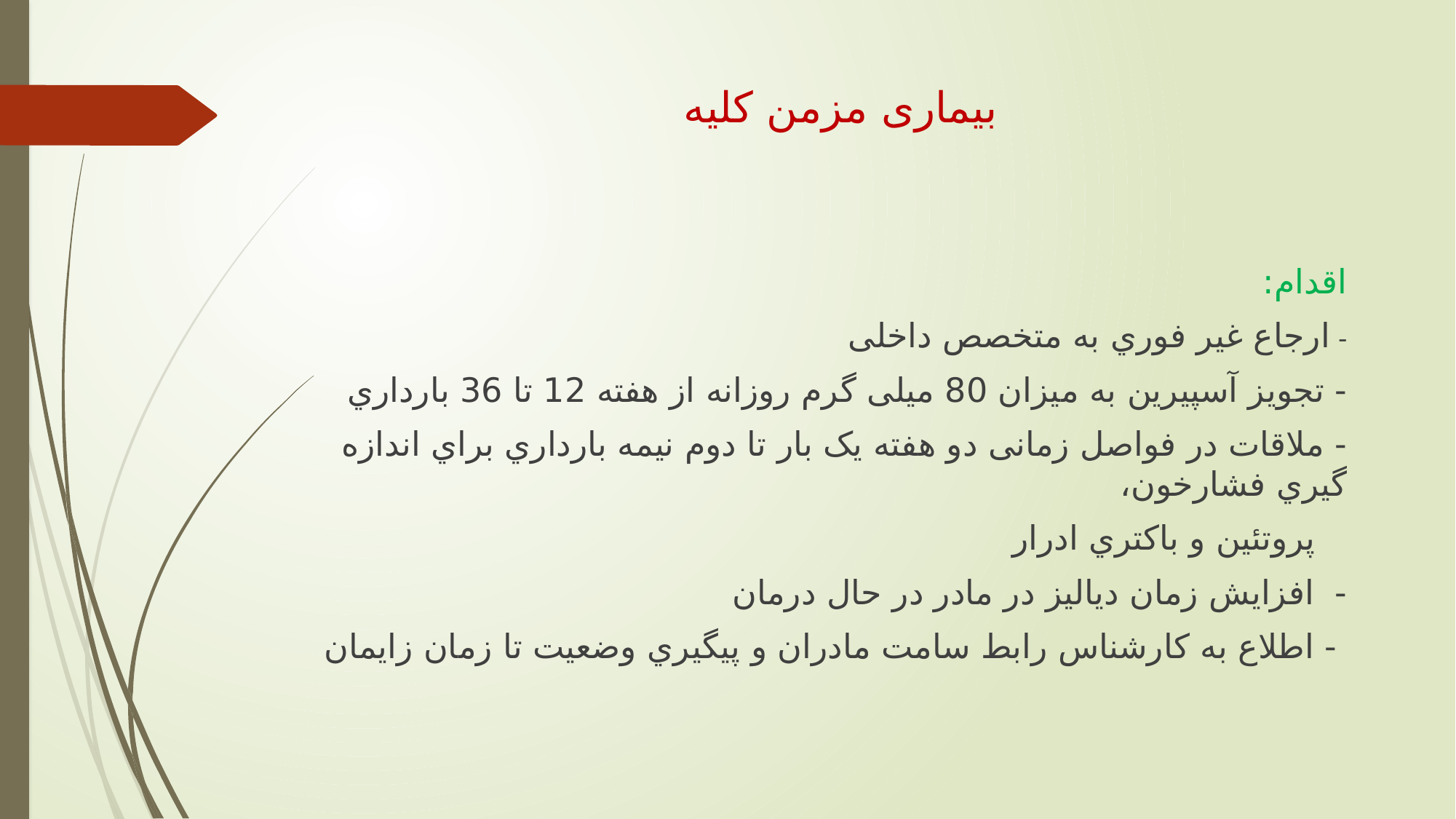

# بیماری مزمن کلیه
اقدام:
- ارجاع غیر فوري به متخصص داخلی
- تجويز آسپیرين به میزان 80 میلی گرم روزانه از هفته 12 تا 36 بارداري
- ملاقات در فواصل زمانی دو هفته يک بار تا دوم نیمه بارداري براي اندازه گیري فشارخون،
   پروتئین و باكتري ادرار
-  افزايش زمان ديالیز در مادر در حال درمان
 - اطلاع به كارشناس رابط سامت مادران و پیگیري وضعیت تا زمان زايمان